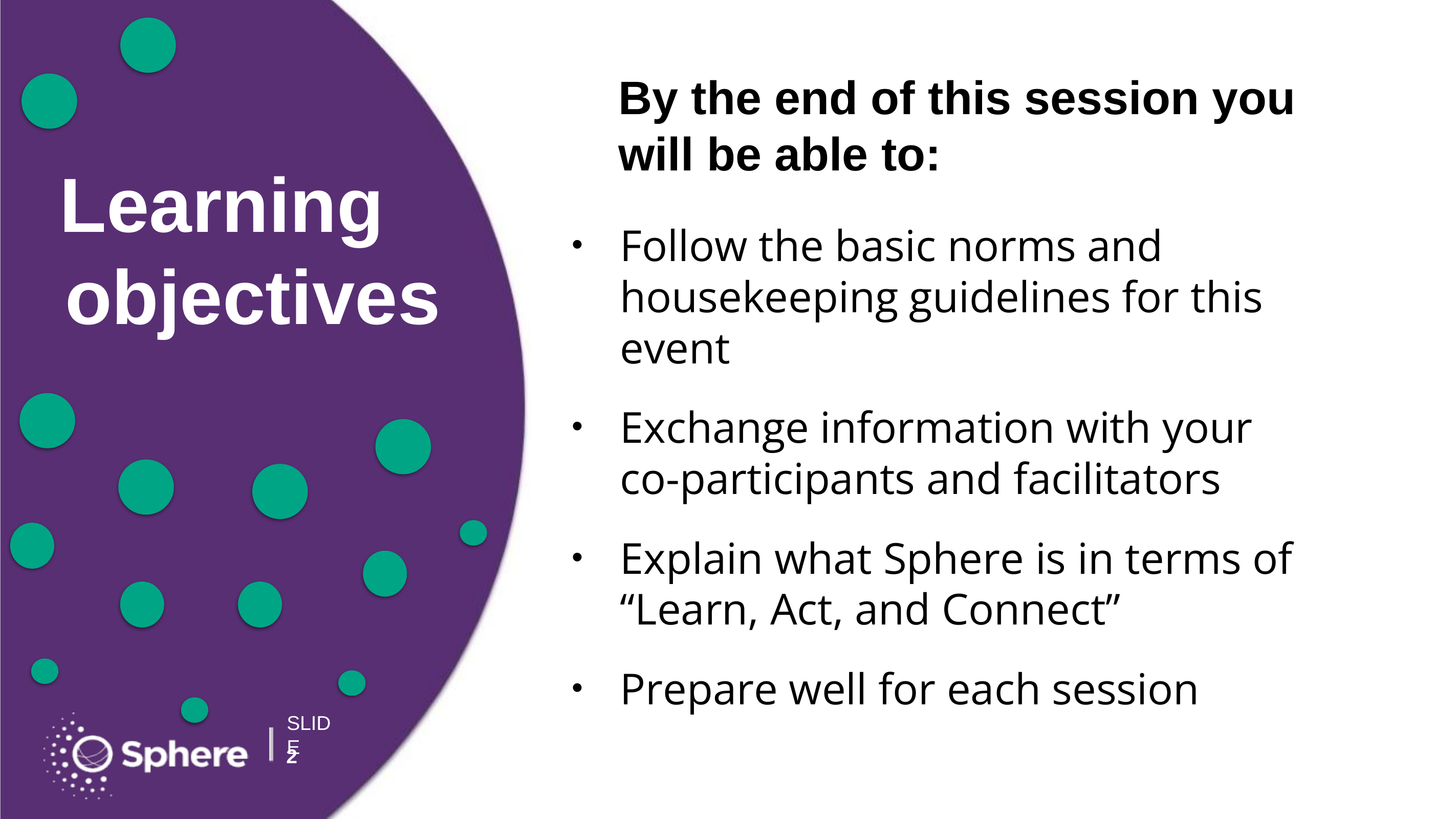

# By the end of this session you will be able to:
Follow the basic norms and housekeeping guidelines for this event
Exchange information with your
co-participants and facilitators
Explain what Sphere is in terms of “Learn, Act, and Connect”
Prepare well for each session
2